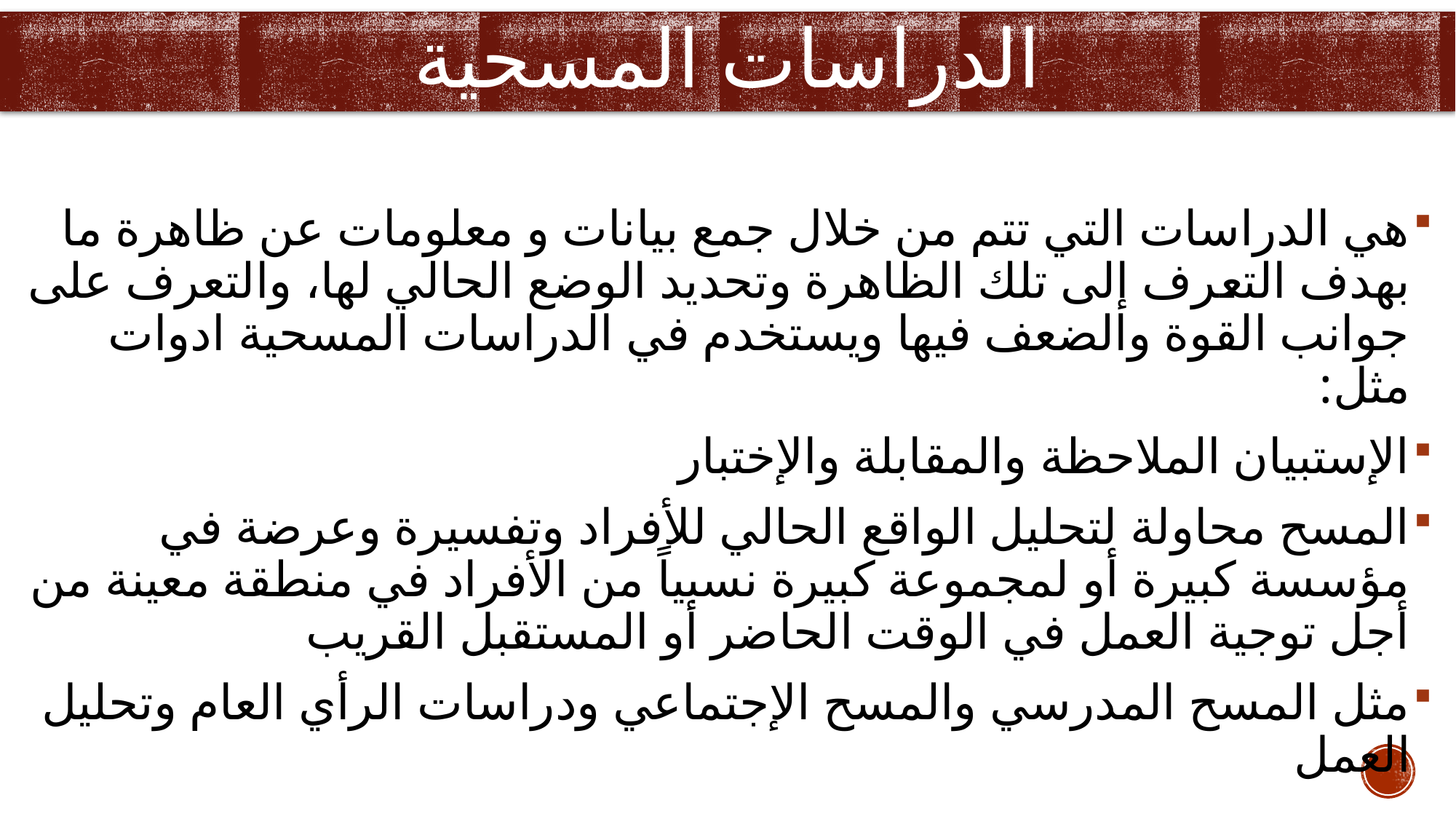

# الدراسات المسحية

هي الدراسات التي تتم من خلال جمع بيانات و معلومات عن ظاهرة ما بهدف التعرف إلى تلك الظاهرة وتحديد الوضع الحالي لها، والتعرف على جوانب القوة والضعف فيها ويستخدم في الدراسات المسحية ادوات مثل:
الإستبيان الملاحظة والمقابلة والإختبار
المسح محاولة لتحليل الواقع الحالي للأفراد وتفسيرة وعرضة في مؤسسة كبيرة أو لمجموعة كبيرة نسبياً من الأفراد في منطقة معينة من أجل توجية العمل في الوقت الحاضر أو المستقبل القريب
مثل المسح المدرسي والمسح الإجتماعي ودراسات الرأي العام وتحليل العمل